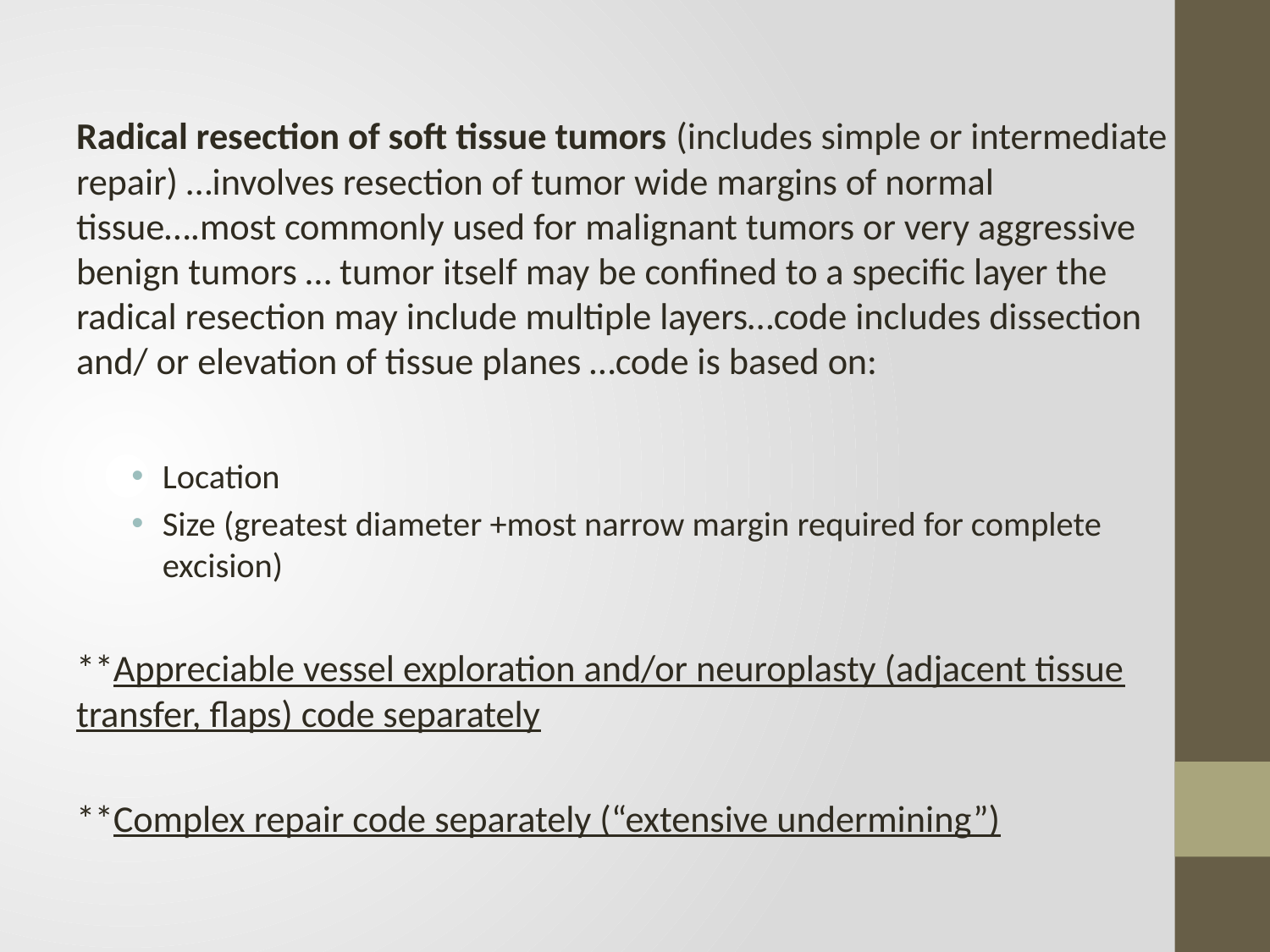

Radical resection of soft tissue tumors (includes simple or intermediate repair) …involves resection of tumor wide margins of normal tissue….most commonly used for malignant tumors or very aggressive benign tumors … tumor itself may be confined to a specific layer the radical resection may include multiple layers…code includes dissection and/ or elevation of tissue planes …code is based on:

Location
Size (greatest diameter +most narrow margin required for complete excision)

**Appreciable vessel exploration and/or neuroplasty (adjacent tissue transfer, flaps) code separately

**Complex repair code separately (“extensive undermining”)